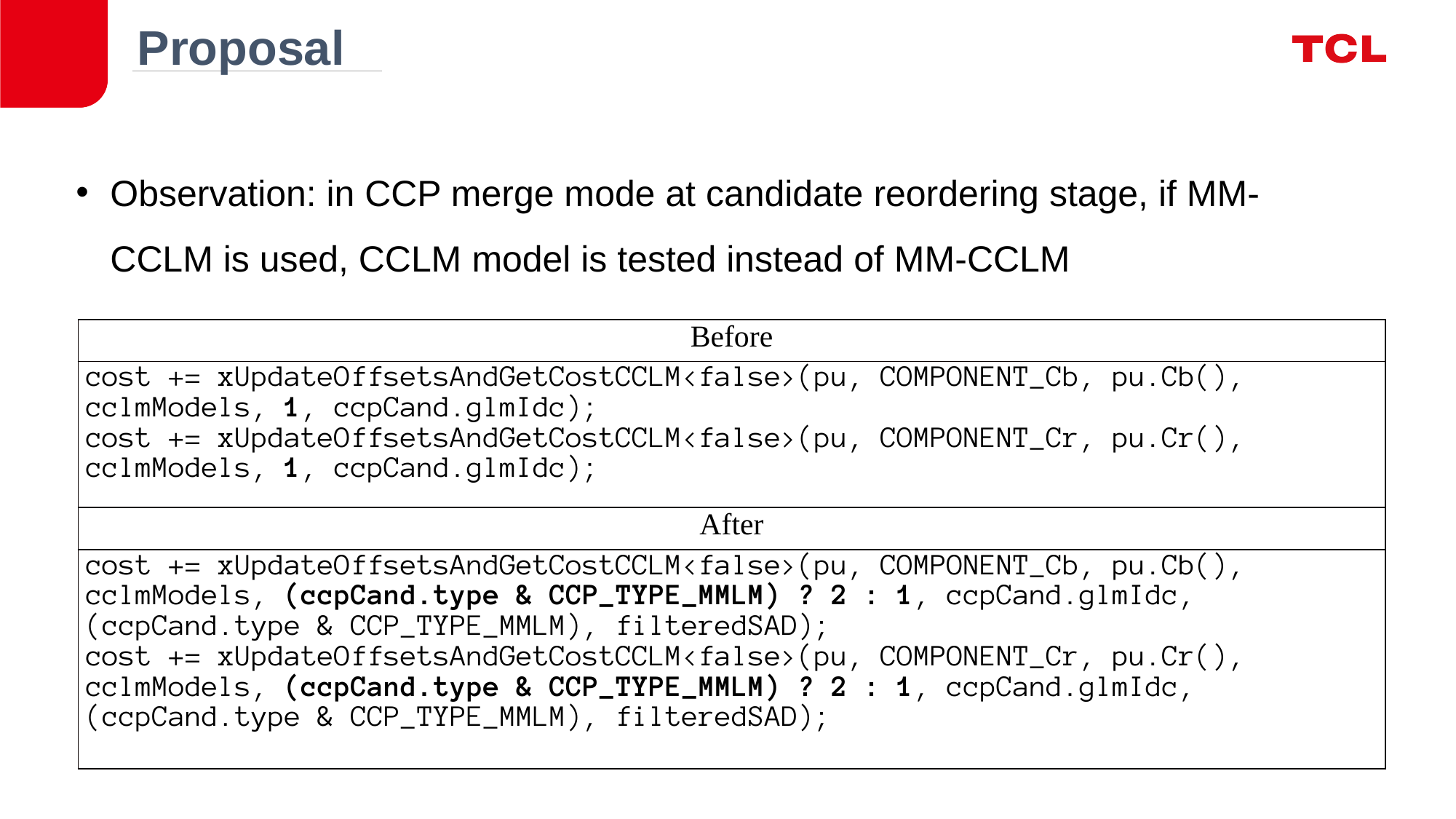

Proposal
Observation: in CCP merge mode at candidate reordering stage, if MM-CCLM is used, CCLM model is tested instead of MM-CCLM
| Before |
| --- |
| cost += xUpdateOffsetsAndGetCostCCLM<false>(pu, COMPONENT\_Cb, pu.Cb(), cclmModels, 1, ccpCand.glmIdc); cost += xUpdateOffsetsAndGetCostCCLM<false>(pu, COMPONENT\_Cr, pu.Cr(), cclmModels, 1, ccpCand.glmIdc); |
| After |
| cost += xUpdateOffsetsAndGetCostCCLM<false>(pu, COMPONENT\_Cb, pu.Cb(), cclmModels, (ccpCand.type & CCP\_TYPE\_MMLM) ? 2 : 1, ccpCand.glmIdc, (ccpCand.type & CCP\_TYPE\_MMLM), filteredSAD); cost += xUpdateOffsetsAndGetCostCCLM<false>(pu, COMPONENT\_Cr, pu.Cr(), cclmModels, (ccpCand.type & CCP\_TYPE\_MMLM) ? 2 : 1, ccpCand.glmIdc, (ccpCand.type & CCP\_TYPE\_MMLM), filteredSAD); |
4